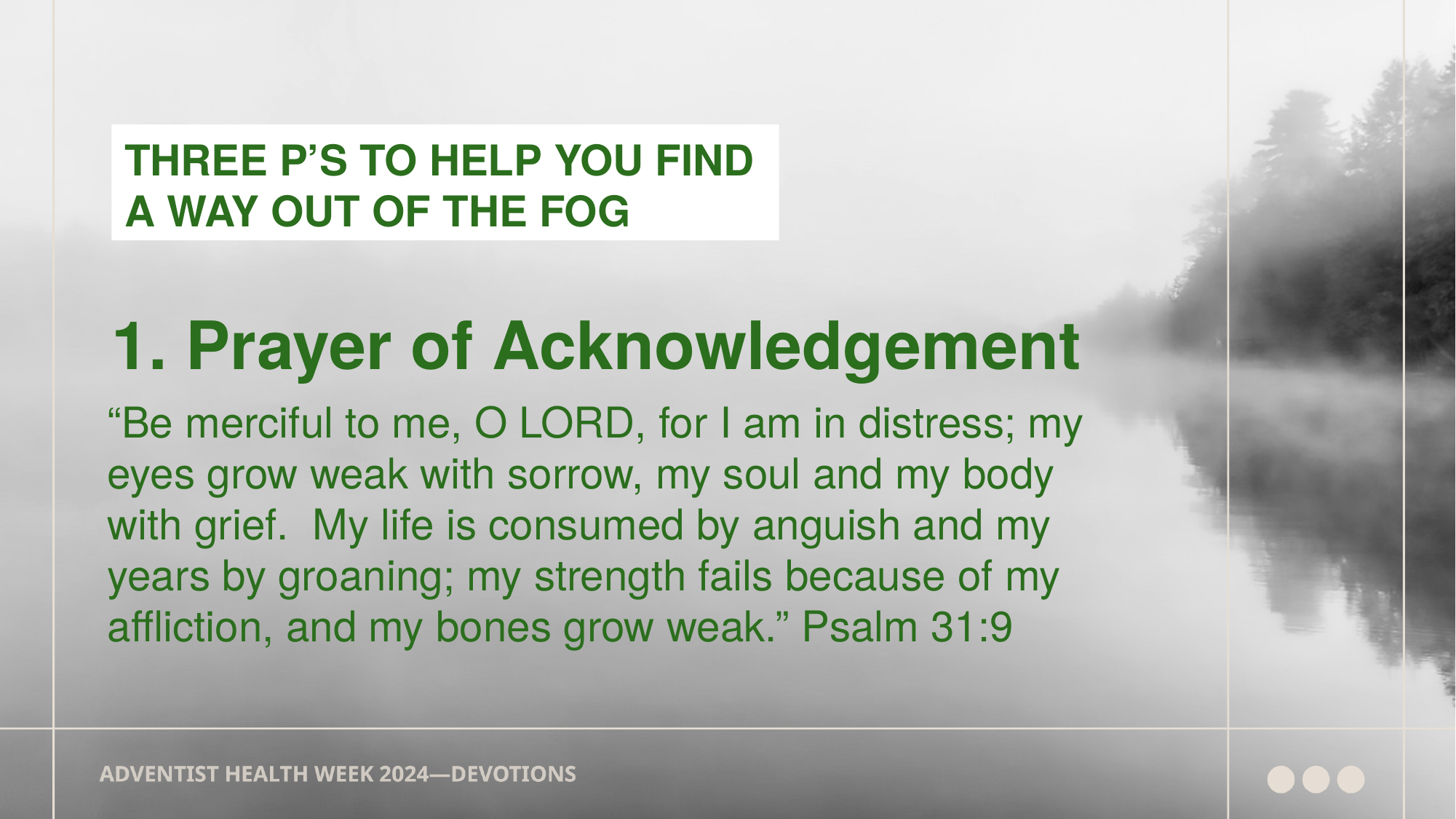

THREE P’S TO HELP YOU FIND
A WAY OUT OF THE FOG
1. Prayer of Acknowledgement
“Be merciful to me, O LORD, for I am in distress; my eyes grow weak with sorrow, my soul and my body with grief.  My life is consumed by anguish and my years by groaning; my strength fails because of my affliction, and my bones grow weak.” Psalm 31:9